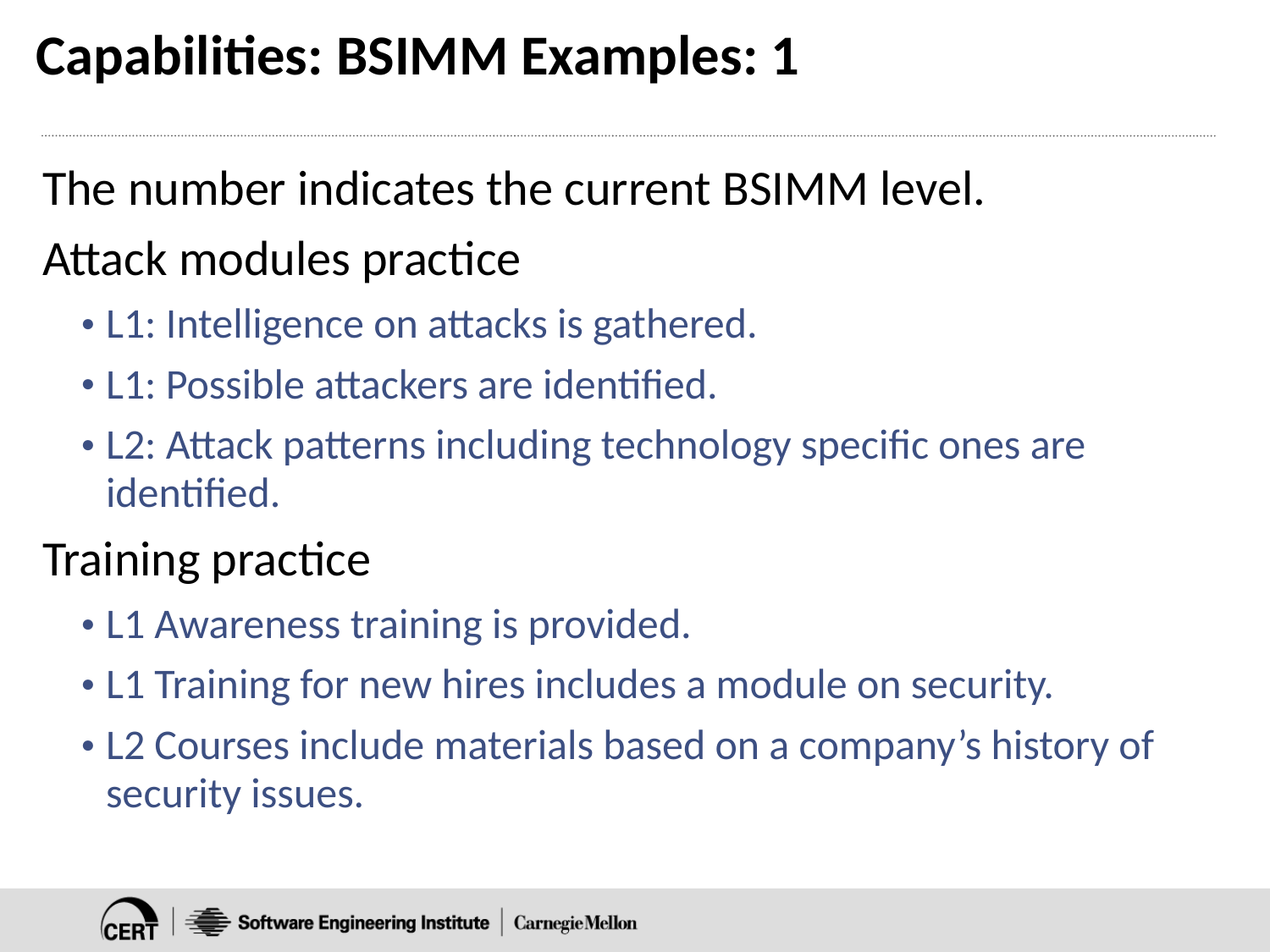

# Capabilities: BSIMM Examples: 1
The number indicates the current BSIMM level.
Attack modules practice
L1: Intelligence on attacks is gathered.
L1: Possible attackers are identified.
L2: Attack patterns including technology specific ones are identified.
Training practice
L1 Awareness training is provided.
L1 Training for new hires includes a module on security.
L2 Courses include materials based on a company’s history of security issues.